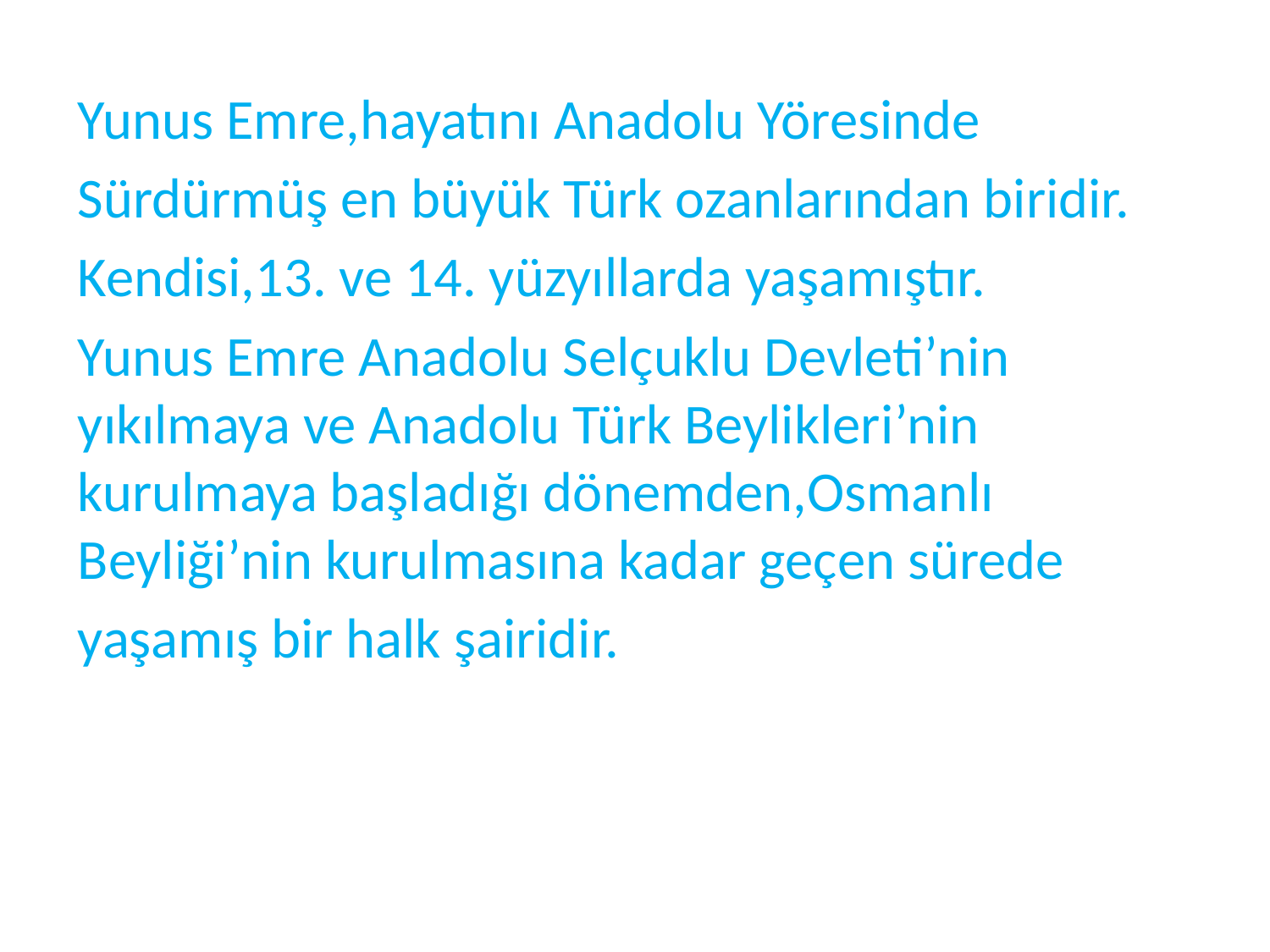

Yunus Emre,hayatını Anadolu Yöresinde
Sürdürmüş en büyük Türk ozanlarından biridir.
Kendisi,13. ve 14. yüzyıllarda yaşamıştır.
Yunus Emre Anadolu Selçuklu Devleti’nin yıkılmaya ve Anadolu Türk Beylikleri’nin kurulmaya başladığı dönemden,Osmanlı Beyliği’nin kurulmasına kadar geçen sürede
yaşamış bir halk şairidir.